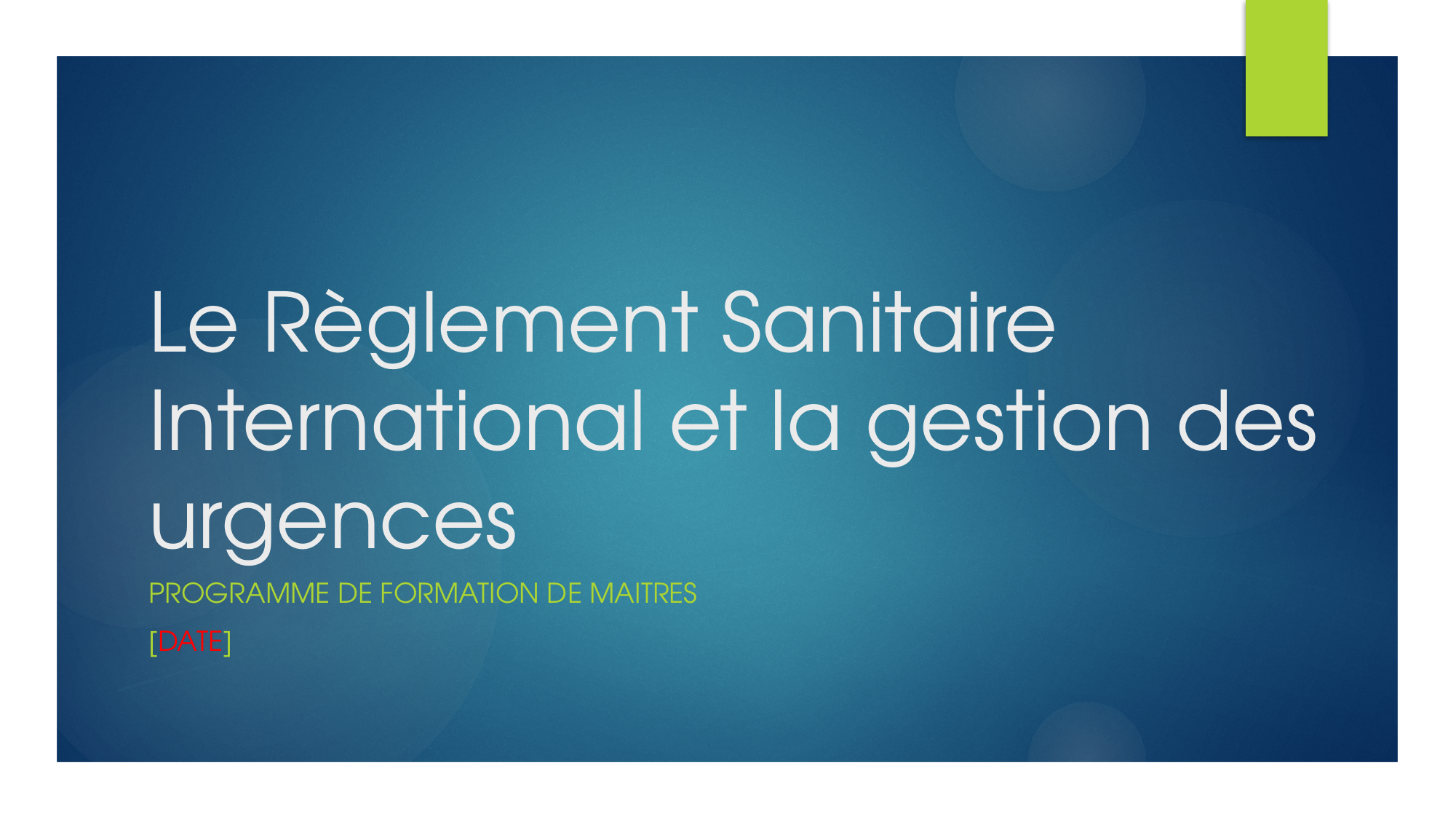

# Le Règlement Sanitaire International et la gestion des urgences
PROGRAMME DE FORMATION DE MAITRES
[Date]